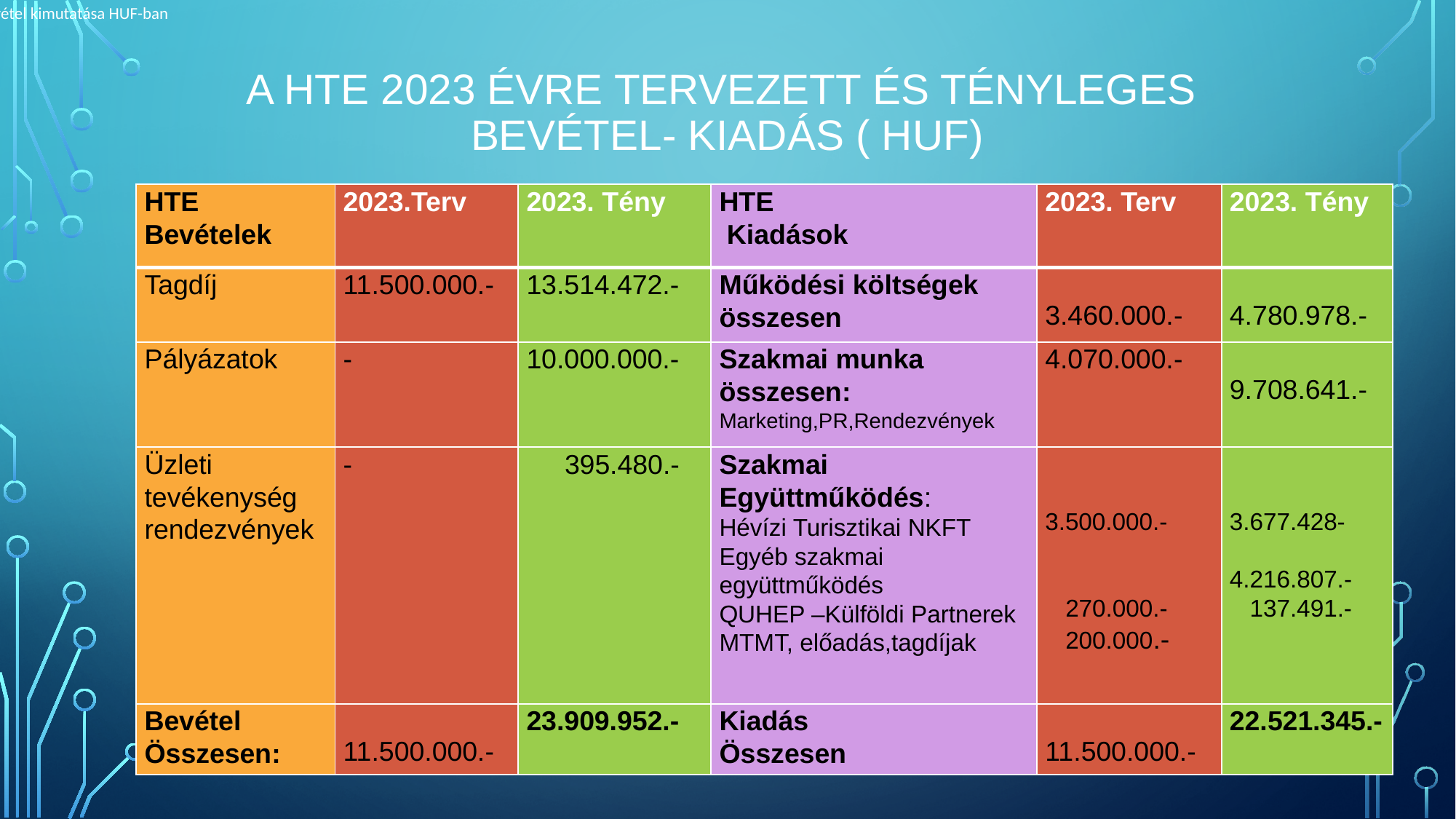

Hévíz Turisztikai Egyesület  ( HTE ) 2022. évi Kiadás- Bevétel kimutatása HUF-ban

# A HTE 2023 évre tervezett és tényleges bevétel- Kiadás ( HUF)
| HTE Bevételek | 2023.Terv | 2023. Tény | HTE Kiadások | 2023. Terv | 2023. Tény |
| --- | --- | --- | --- | --- | --- |
| Tagdíj | 11.500.000.- | 13.514.472.- | Működési költségek összesen | 3.460.000.- | 4.780.978.- |
| Pályázatok | - | 10.000.000.- | Szakmai munka összesen: Marketing,PR,Rendezvények | 4.070.000.- | 9.708.641.- |
| Üzleti tevékenység rendezvények | - | 395.480.- | Szakmai Együttműködés: Hévízi Turisztikai NKFT Egyéb szakmai együttműködés QUHEP –Külföldi Partnerek MTMT, előadás,tagdíjak | 3.500.000.- 270.000.- 200.000.- | 3.677.428- 4.216.807.- 137.491.- |
| Bevétel Összesen: | 11.500.000.- | 23.909.952.- | Kiadás Összesen | 11.500.000.- | 22.521.345.- |